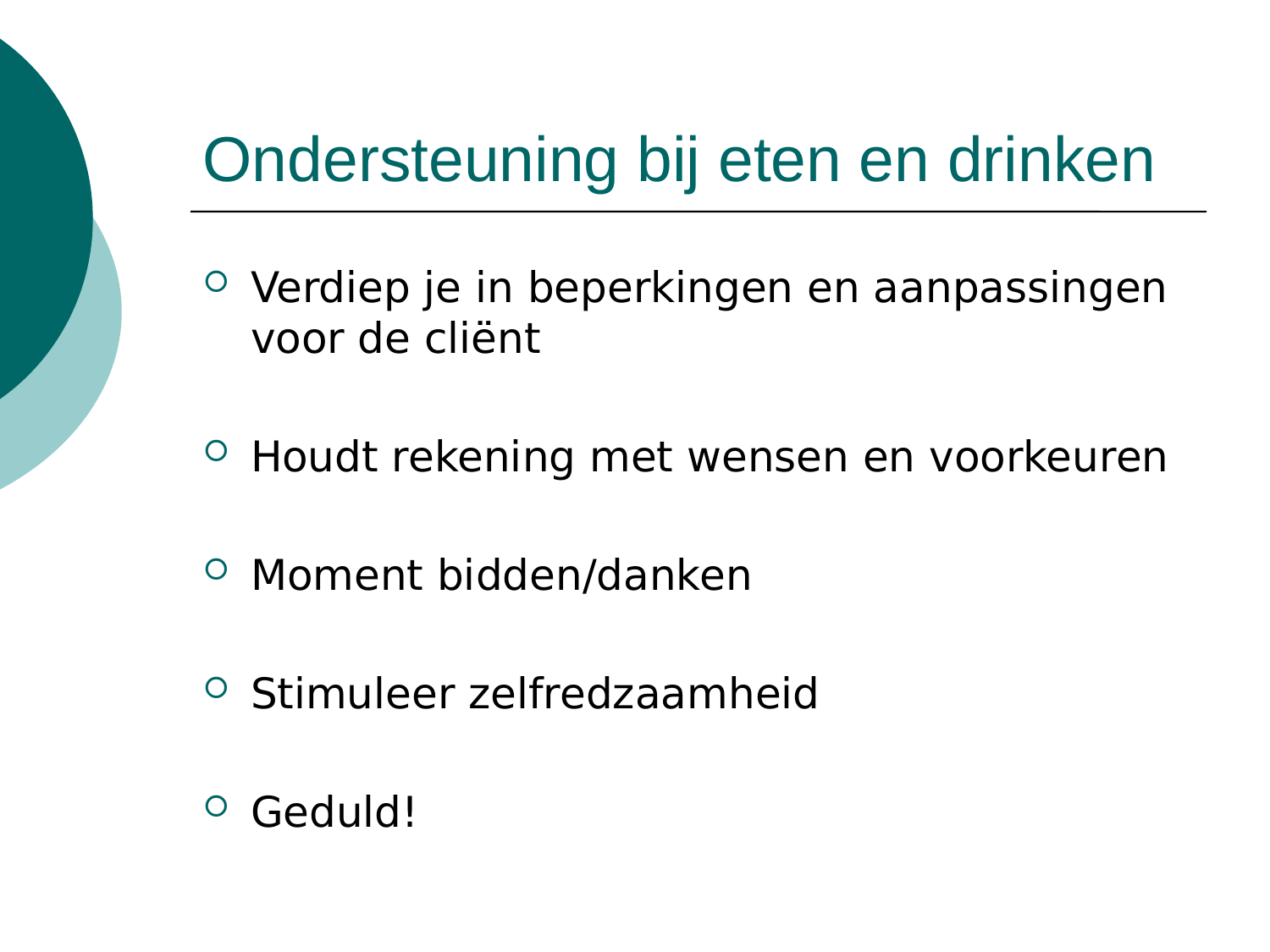

# Ondersteuning bij eten en drinken
Verdiep je in beperkingen en aanpassingen voor de cliënt

Houdt rekening met wensen en voorkeuren

Moment bidden/danken

Stimuleer zelfredzaamheid

Geduld!